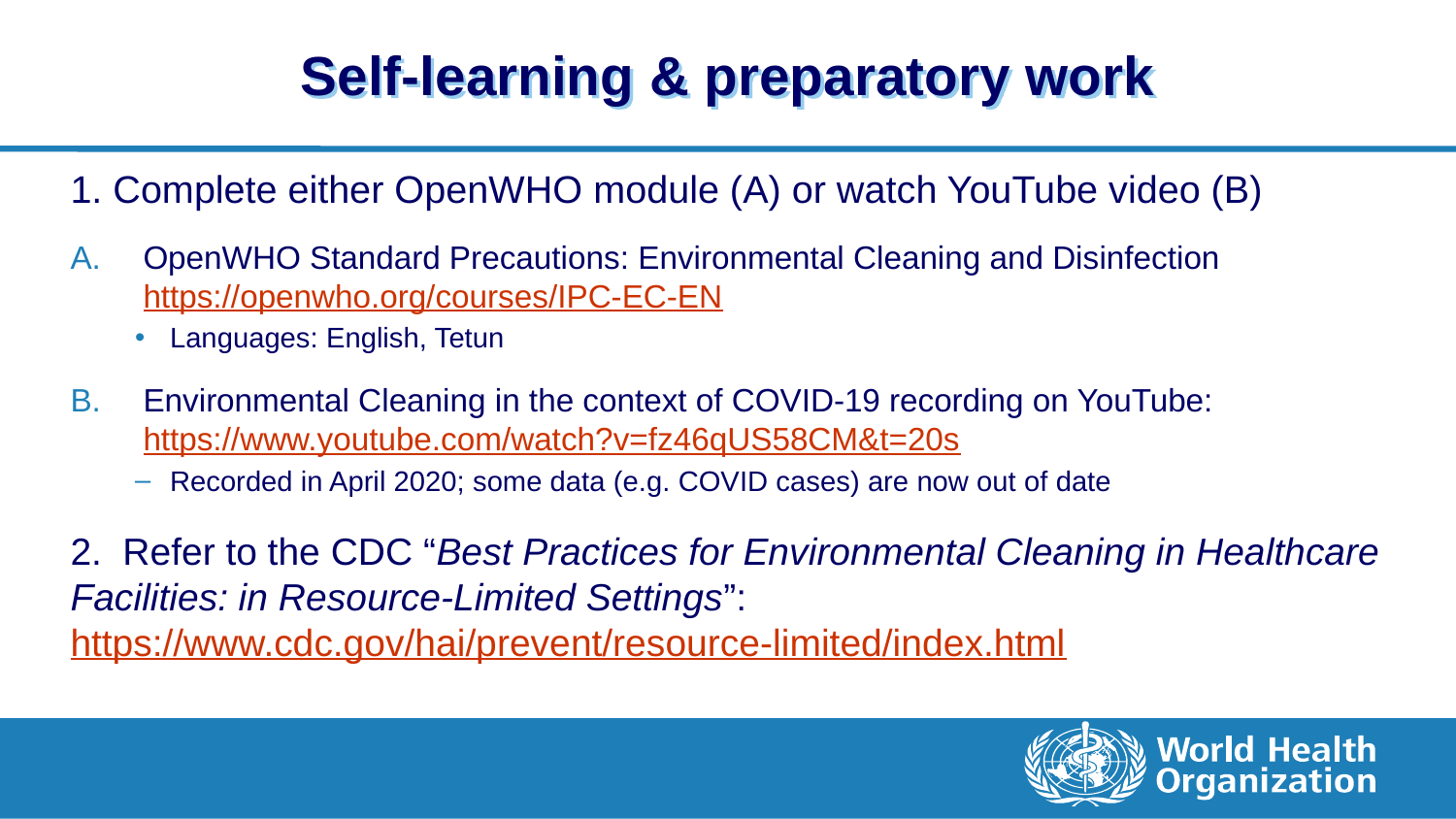

# Self-learning & preparatory work
1. Complete either OpenWHO module (A) or watch YouTube video (B)
OpenWHO Standard Precautions: Environmental Cleaning and Disinfection https://openwho.org/courses/IPC-EC-EN
Languages: English, Tetun
Environmental Cleaning in the context of COVID-19 recording on YouTube: https://www.youtube.com/watch?v=fz46qUS58CM&t=20s
Recorded in April 2020; some data (e.g. COVID cases) are now out of date
2.  Refer to the CDC “Best Practices for Environmental Cleaning in Healthcare Facilities: in Resource-Limited Settings”: https://www.cdc.gov/hai/prevent/resource-limited/index.html